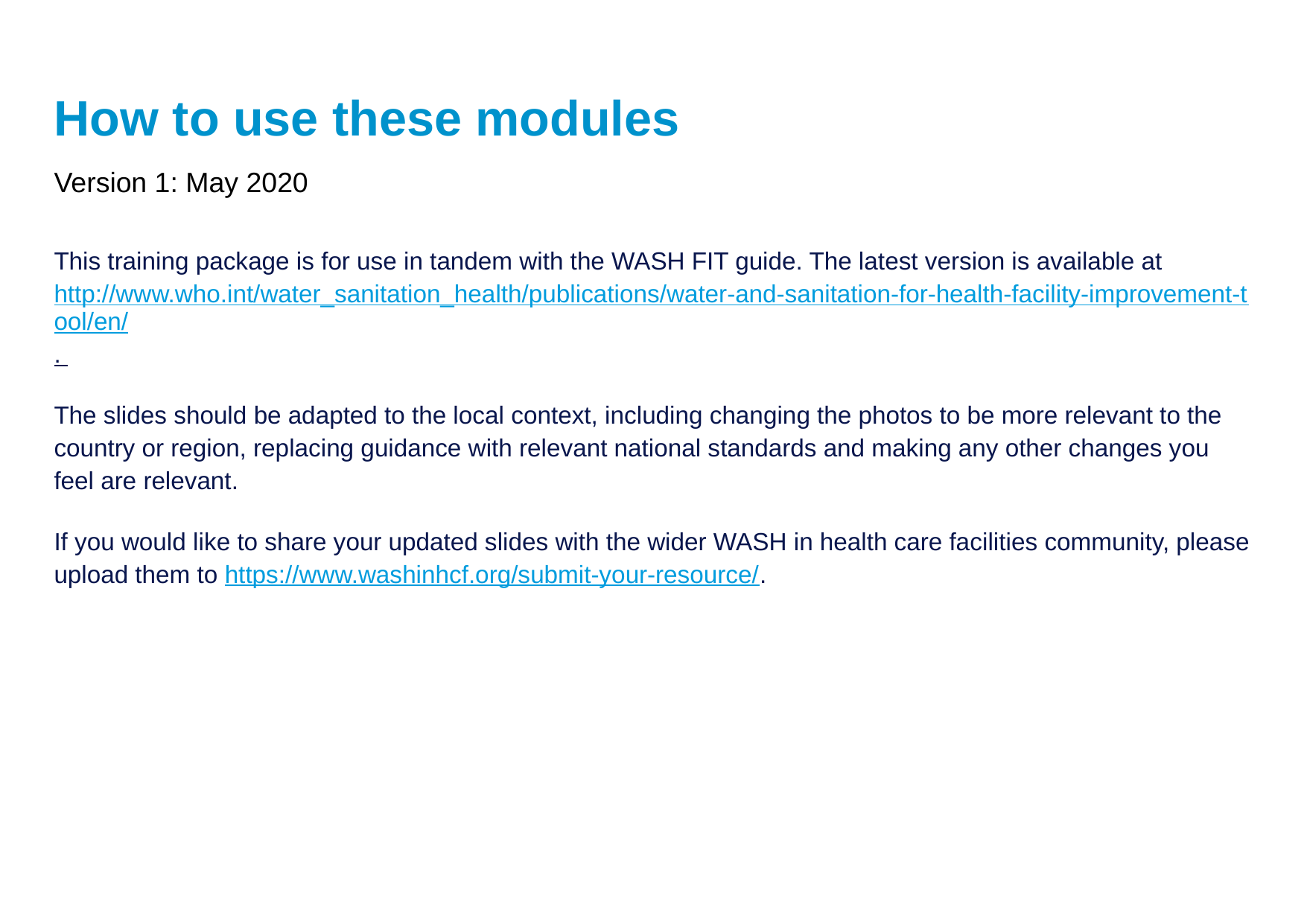

# How to use these modules
Version 1: May 2020
This training package is for use in tandem with the WASH FIT guide. The latest version is available at http://www.who.int/water_sanitation_health/publications/water-and-sanitation-for-health-facility-improvement-tool/en/.
The slides should be adapted to the local context, including changing the photos to be more relevant to the country or region, replacing guidance with relevant national standards and making any other changes you feel are relevant.
If you would like to share your updated slides with the wider WASH in health care facilities community, please upload them to https://www.washinhcf.org/submit-your-resource/.